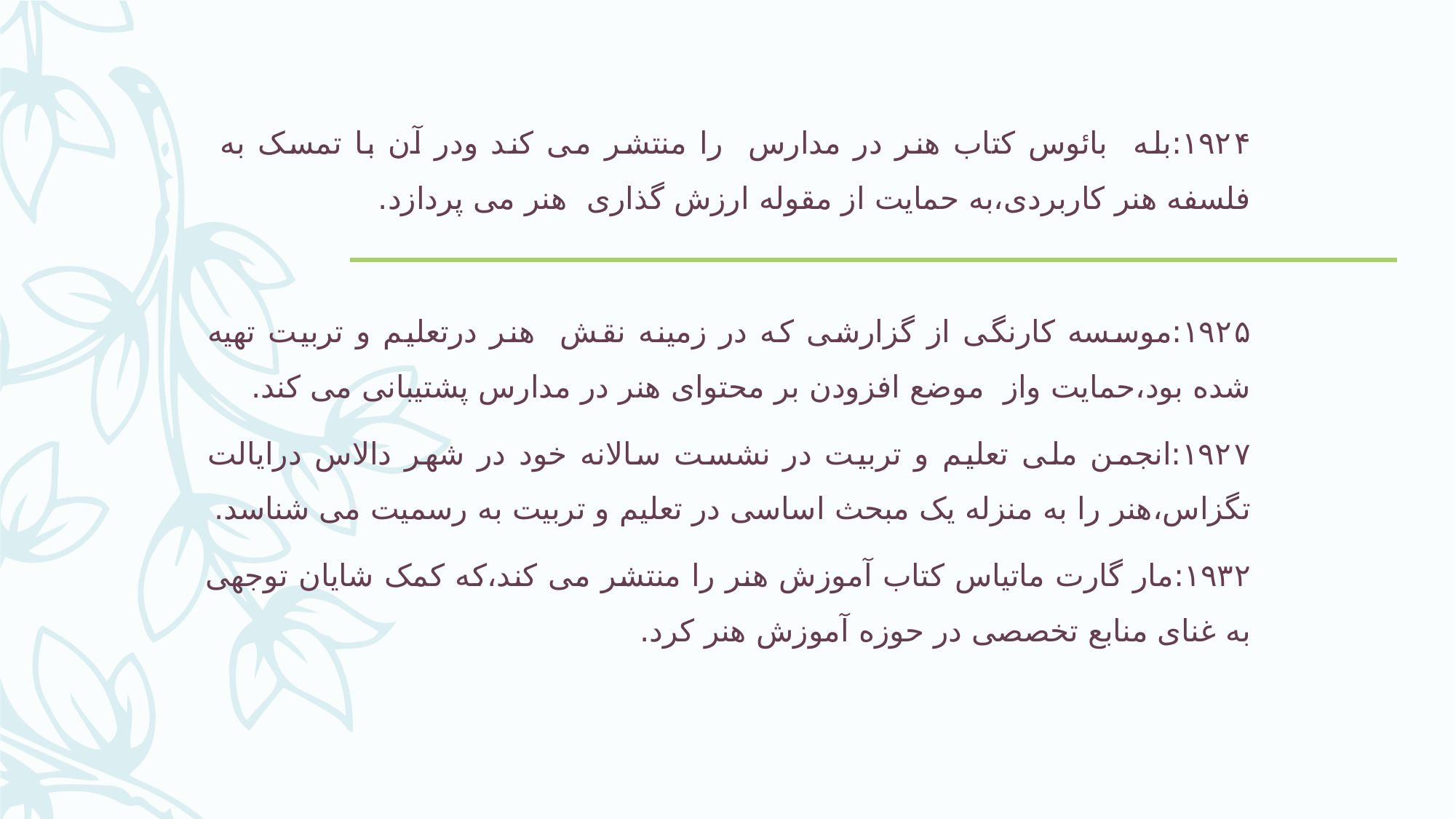

۱۹۲۴:بله  بائوس کتاب هنر در مدارس  را منتشر می کند ودر آن با تمسک به  فلسفه هنر کاربردی،به حمایت از مقوله ارزش گذاری  هنر می پردازد.

۱۹۲۵:موسسه کارنگی از گزارشی که در زمینه نقش  هنر درتعلیم و تربیت تهیه شده بود،حمایت واز  موضع افزودن بر محتوای هنر در مدارس پشتیبانی می کند.
۱۹۲۷:انجمن ملی تعلیم و تربیت در نشست سالانه خود در شهر دالاس درایالت تگزاس،هنر را به منزله یک مبحث اساسی در تعلیم و تربیت به رسمیت می شناسد.
۱۹۳۲:مار گارت ماتیاس کتاب آموزش هنر را منتشر می کند،که کمک شایان توجهی به غنای منابع تخصصی در حوزه آموزش هنر کرد.